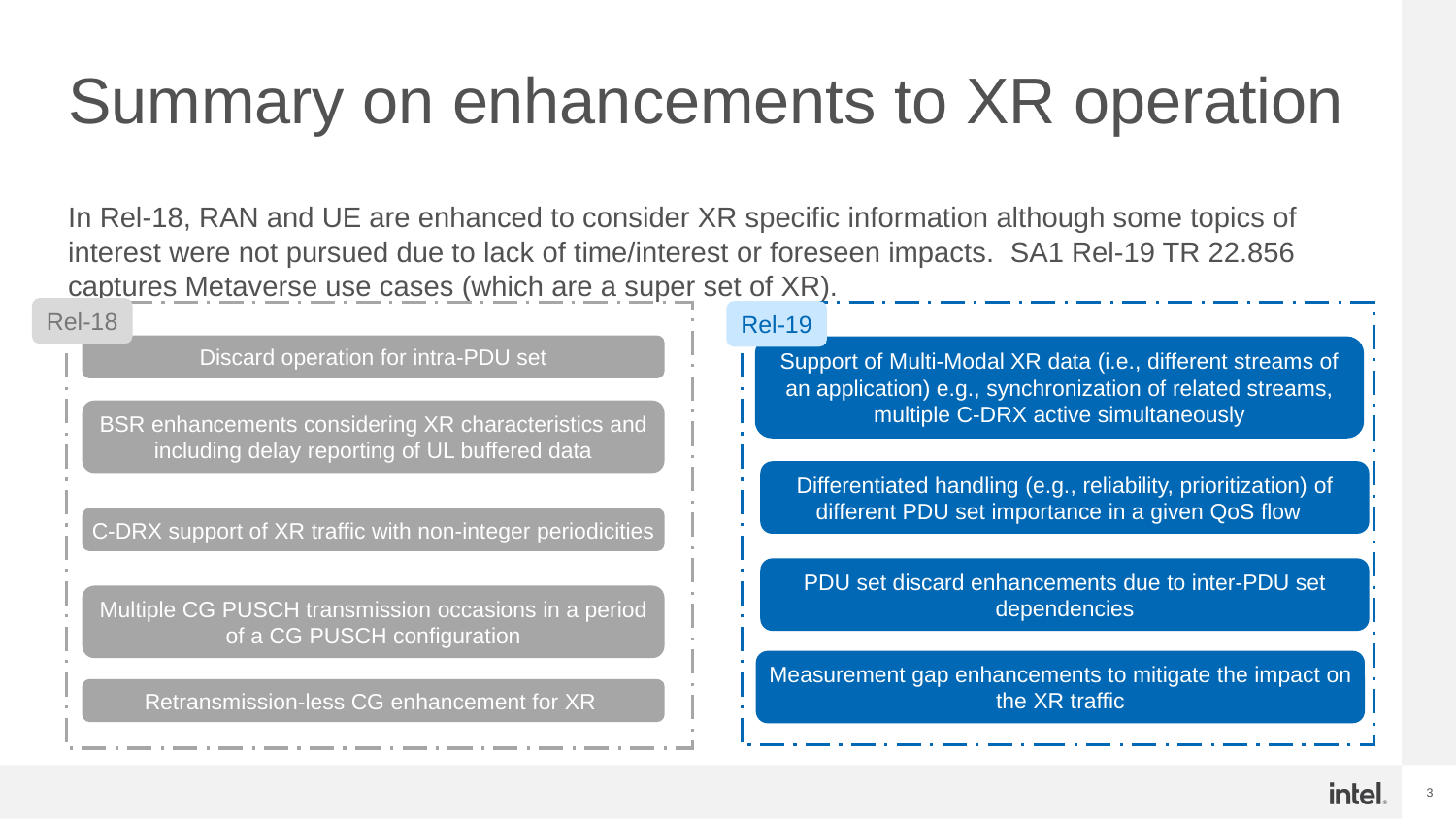

# Summary on enhancements to XR operation

In Rel-18, RAN and UE are enhanced to consider XR specific information although some topics of interest were not pursued due to lack of time/interest or foreseen impacts.  SA1 Rel-19 TR 22.856 captures Metaverse use cases (which are a super set of XR).
Rel-18
Rel-19

Discard operation for intra-PDU set
Support of Multi-Modal XR data (i.e., different streams of an application) e.g., synchronization of related streams, multiple C-DRX active simultaneously
BSR enhancements considering XR characteristics and including delay reporting of UL buffered data
Differentiated handling (e.g., reliability, prioritization) of different PDU set importance in a given QoS flow
C-DRX support of XR traffic with non-integer periodicities
PDU set discard enhancements due to inter-PDU set dependencies
Multiple CG PUSCH transmission occasions in a period of a CG PUSCH configuration
Measurement gap enhancements to mitigate the impact on the XR traffic
Retransmission-less CG enhancement for XR